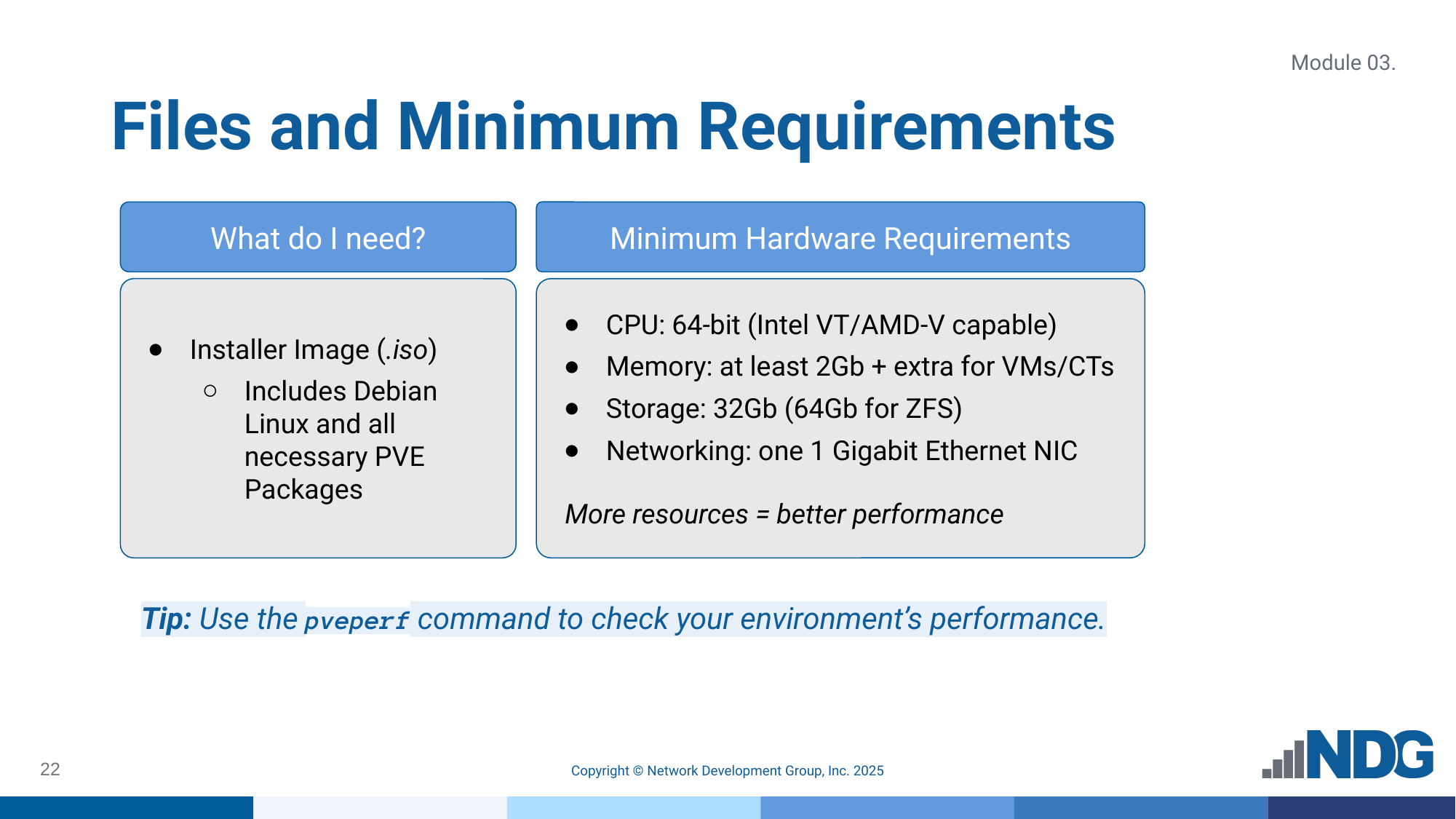

# Files and Minimum Requirements
Module 03.
What do I need?
Minimum Hardware Requirements
Installer Image (.iso)
Includes Debian Linux and all necessary PVE Packages
CPU: 64-bit (Intel VT/AMD-V capable)
Memory: at least 2Gb + extra for VMs/CTs
Storage: 32Gb (64Gb for ZFS)
Networking: one 1 Gigabit Ethernet NIC

  More resources = better performance
Tip: Use the pveperf command to check your environment’s performance.